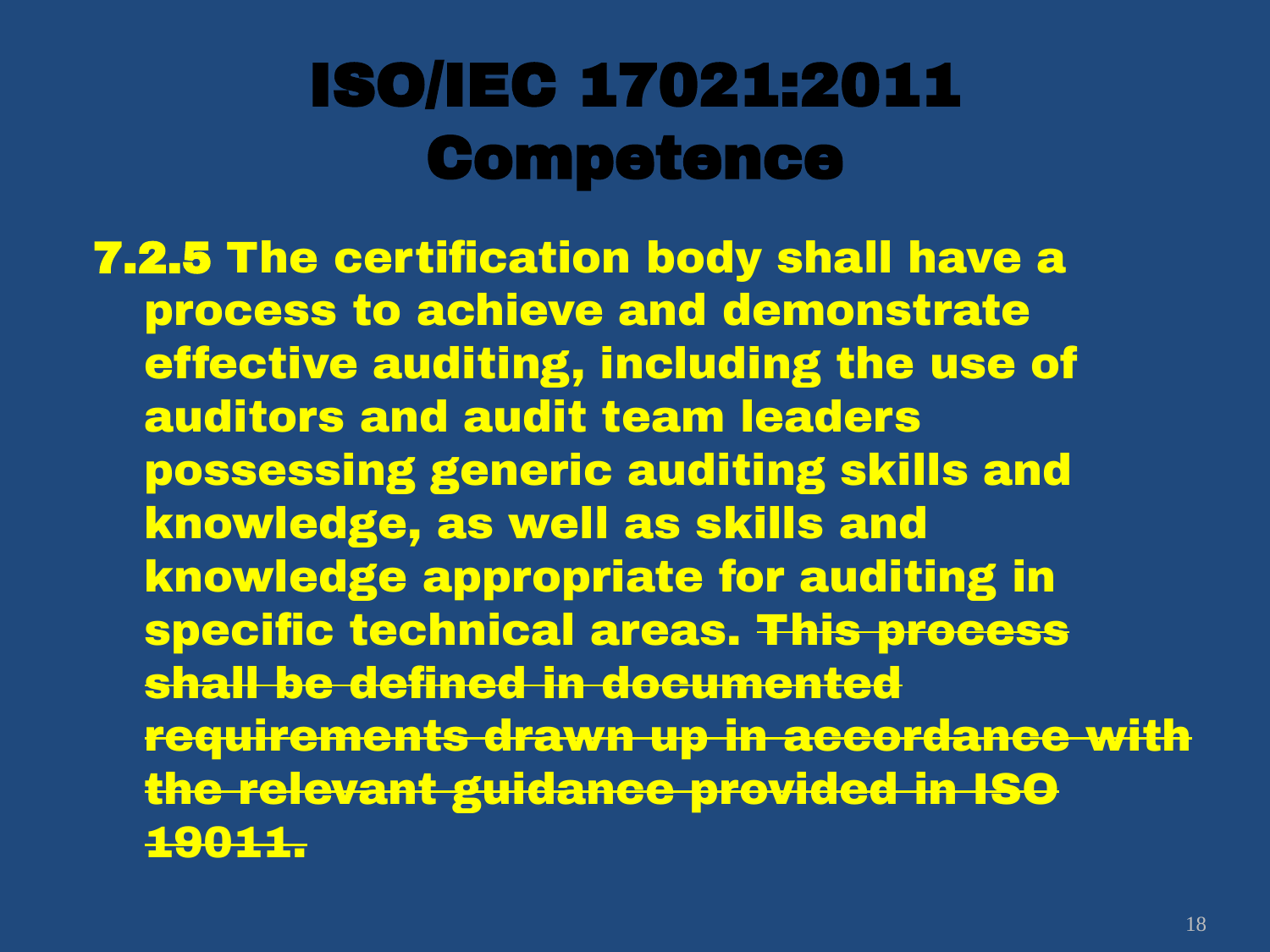

# ISO/IEC 17021:2011 Competence
7.2.5 The certification body shall have a process to achieve and demonstrate effective auditing, including the use of auditors and audit team leaders possessing generic auditing skills and knowledge, as well as skills and knowledge appropriate for auditing in specific technical areas. This process shall be defined in documented requirements drawn up in accordance with the relevant guidance provided in ISO 19011.
18